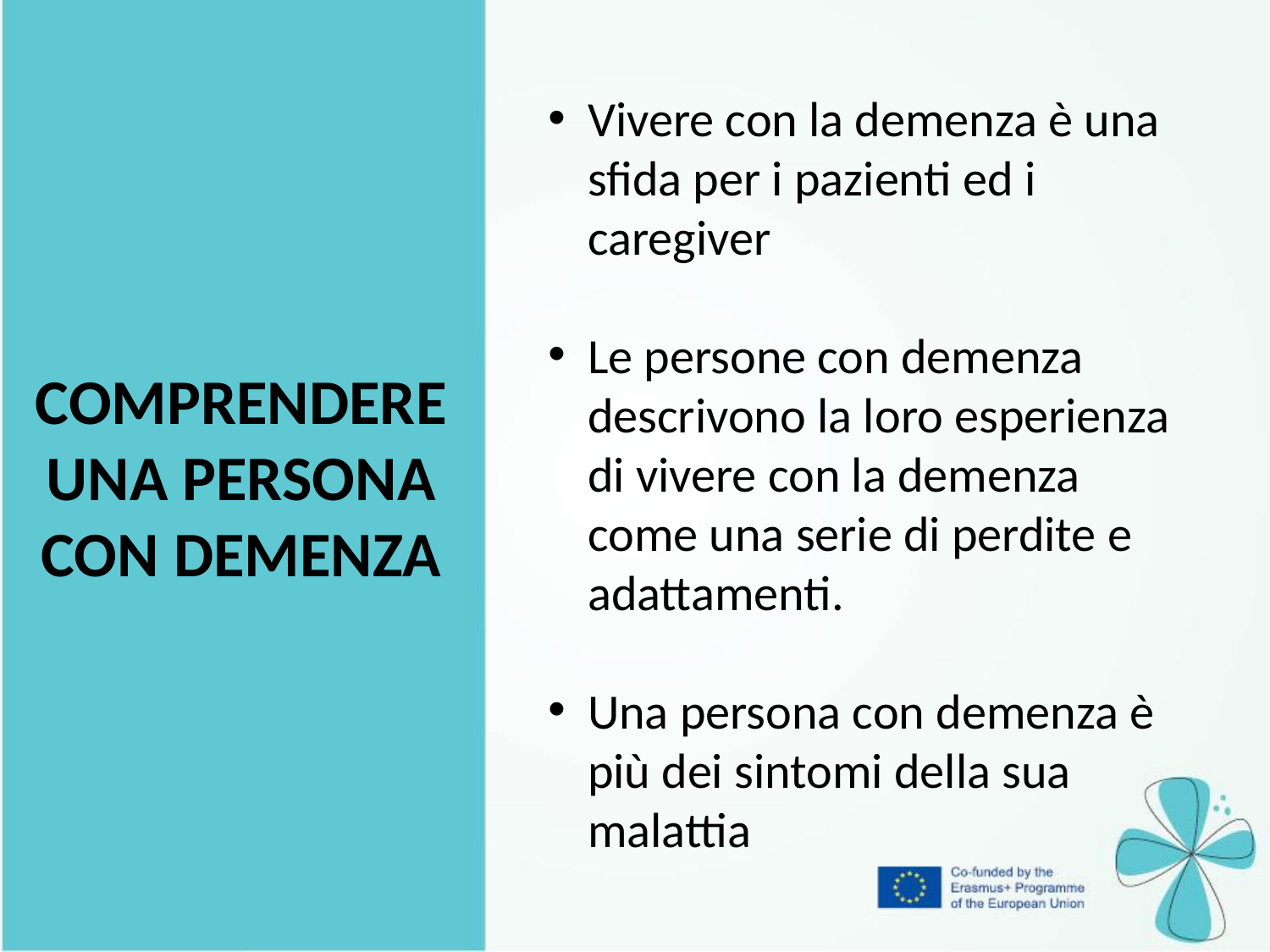

Vivere con la demenza è una sfida per i pazienti ed i caregiver

Le persone con demenza descrivono la loro esperienza di vivere con la demenza come una serie di perdite e adattamenti.

Una persona con demenza è più dei sintomi della sua malattia
COMPRENDERE UNA PERSONA CON DEMENZA